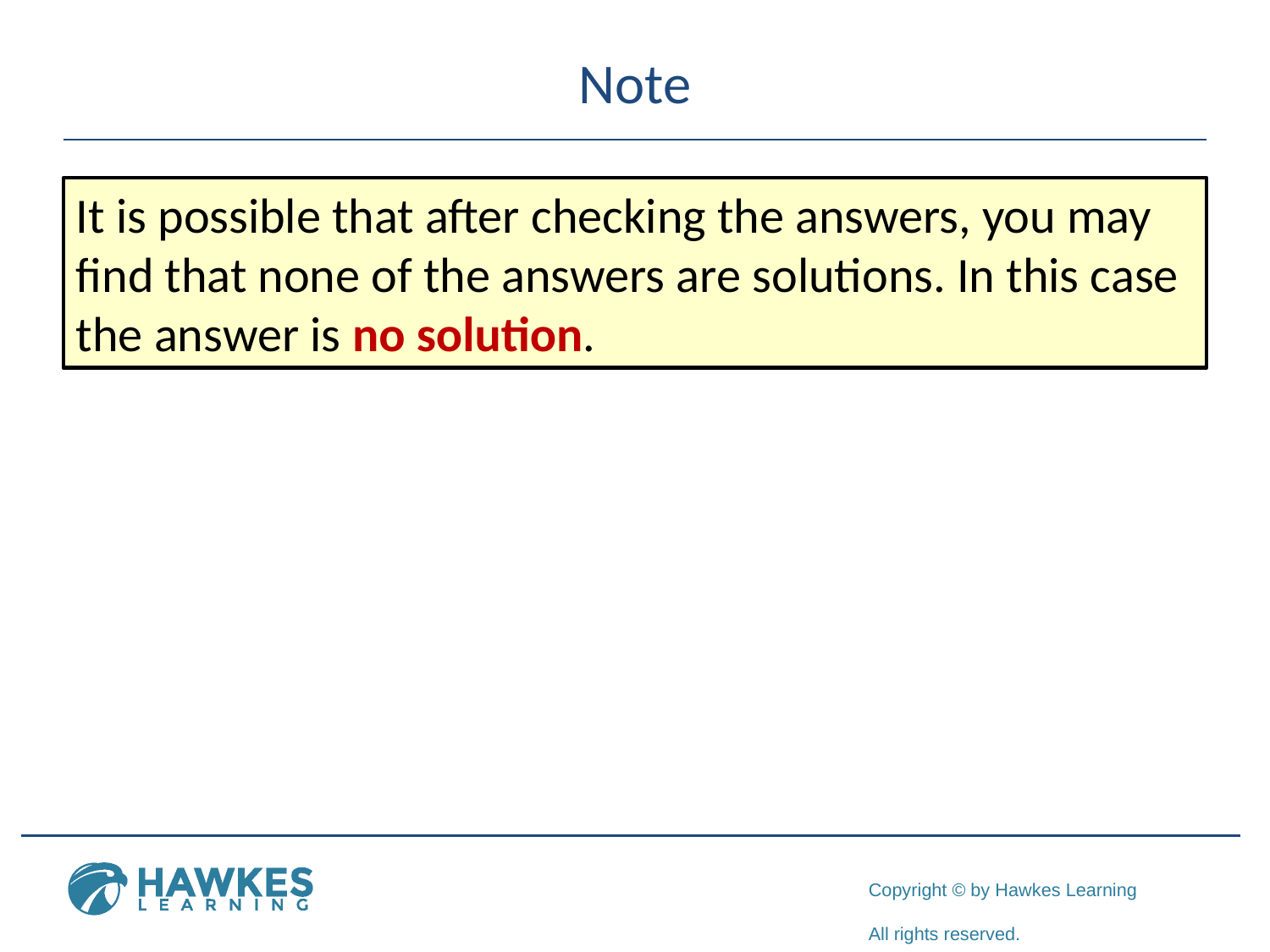

# Note
It is possible that after checking the answers, you may find that none of the answers are solutions. In this case the answer is no solution.